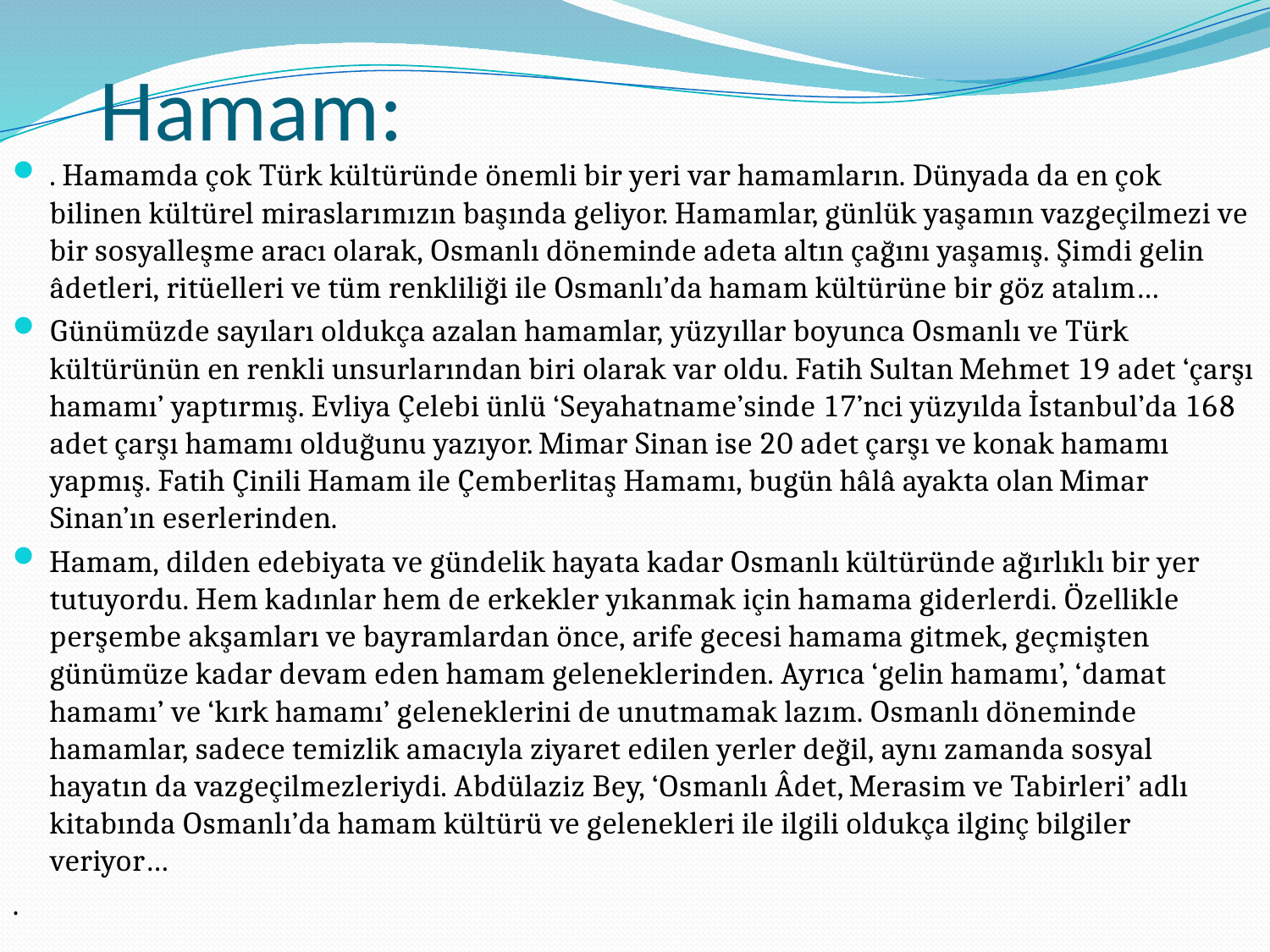

# Hamam:
. Hamamda çok Türk kültüründe önemli bir yeri var hamamların. Dünyada da en çok bilinen kültürel miraslarımızın başında geliyor. Hamamlar, günlük yaşamın vazgeçilmezi ve bir sosyalleşme aracı olarak, Osmanlı döneminde adeta altın çağını yaşamış. Şimdi gelin âdetleri, ritüelleri ve tüm renkliliği ile Osmanlı’da hamam kültürüne bir göz atalım…
Günümüzde sayıları oldukça azalan hamamlar, yüzyıllar boyunca Osmanlı ve Türk kültürünün en renkli unsurlarından biri olarak var oldu. Fatih Sultan Mehmet 19 adet ‘çarşı hamamı’ yaptırmış. Evliya Çelebi ünlü ‘Seyahatname’sinde 17’nci yüzyılda İstanbul’da 168 adet çarşı hamamı olduğunu yazıyor. Mimar Sinan ise 20 adet çarşı ve konak hamamı yapmış. Fatih Çinili Hamam ile Çemberlitaş Hamamı, bugün hâlâ ayakta olan Mimar Sinan’ın eserlerinden.
Hamam, dilden edebiyata ve gündelik hayata kadar Osmanlı kültüründe ağırlıklı bir yer tutuyordu. Hem kadınlar hem de erkekler yıkanmak için hamama giderlerdi. Özellikle perşembe akşamları ve bayramlardan önce, arife gecesi hamama gitmek, geçmişten günümüze kadar devam eden hamam geleneklerinden. Ayrıca ‘gelin hamamı’, ‘damat hamamı’ ve ‘kırk hamamı’ geleneklerini de unutmamak lazım. Osmanlı döneminde hamamlar, sadece temizlik amacıyla ziyaret edilen yerler değil, aynı zamanda sosyal hayatın da vazgeçilmezleriydi. Abdülaziz Bey, ‘Osmanlı Âdet, Merasim ve Tabirleri’ adlı kitabında Osmanlı’da hamam kültürü ve gelenekleri ile ilgili oldukça ilginç bilgiler veriyor…
.